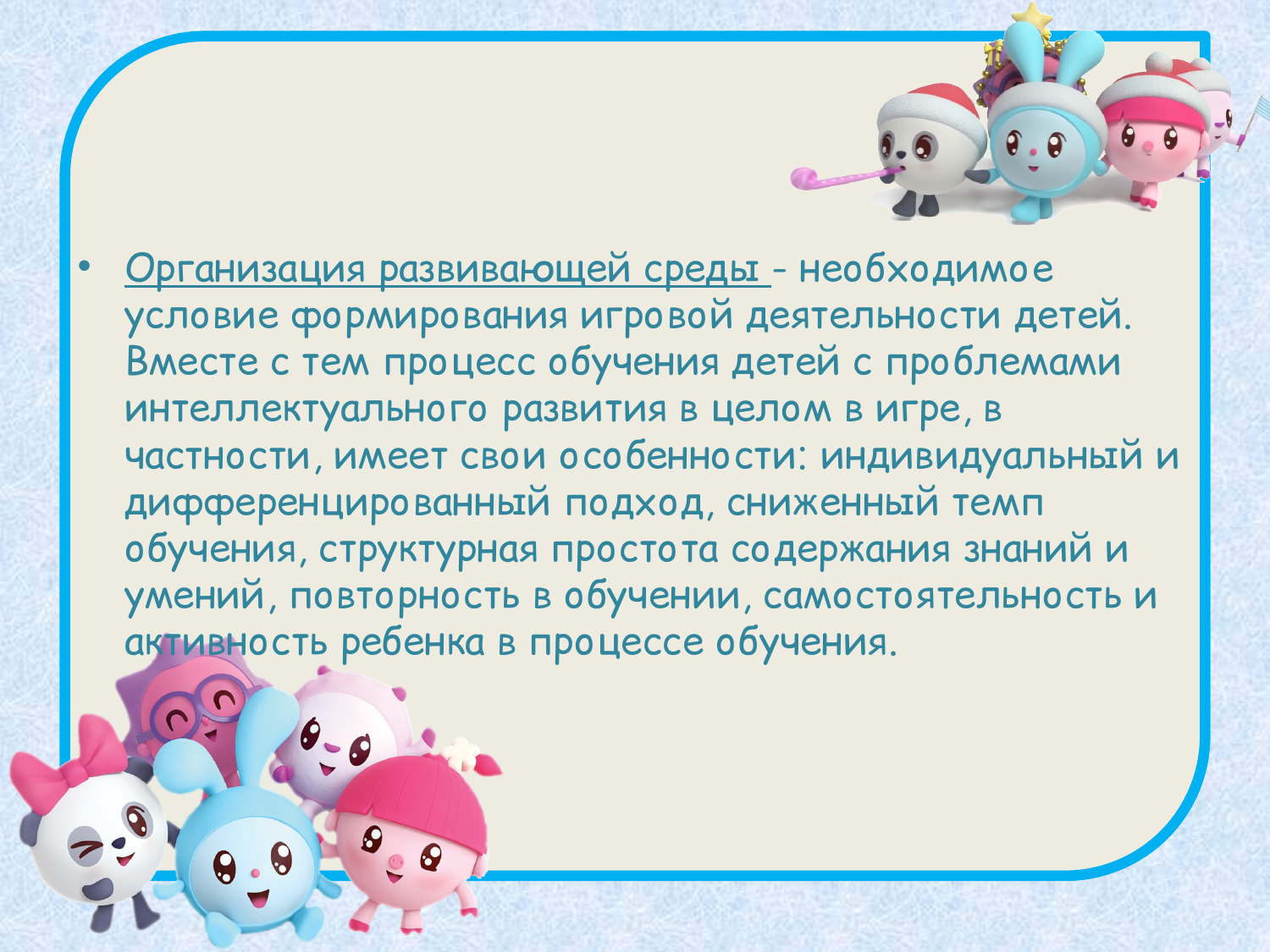

Организация развивающей среды - необходимое условие формирования игровой деятельности детей. Вместе с тем процесс обучения детей с проблемами интеллектуального развития в целом в игре, в частности, имеет свои особенности: индивидуальный и дифференцированный подход, сниженный темп обучения, структурная простота содержания знаний и умений, повторность в обучении, самостоятельность и активность ребенка в процессе обучения.